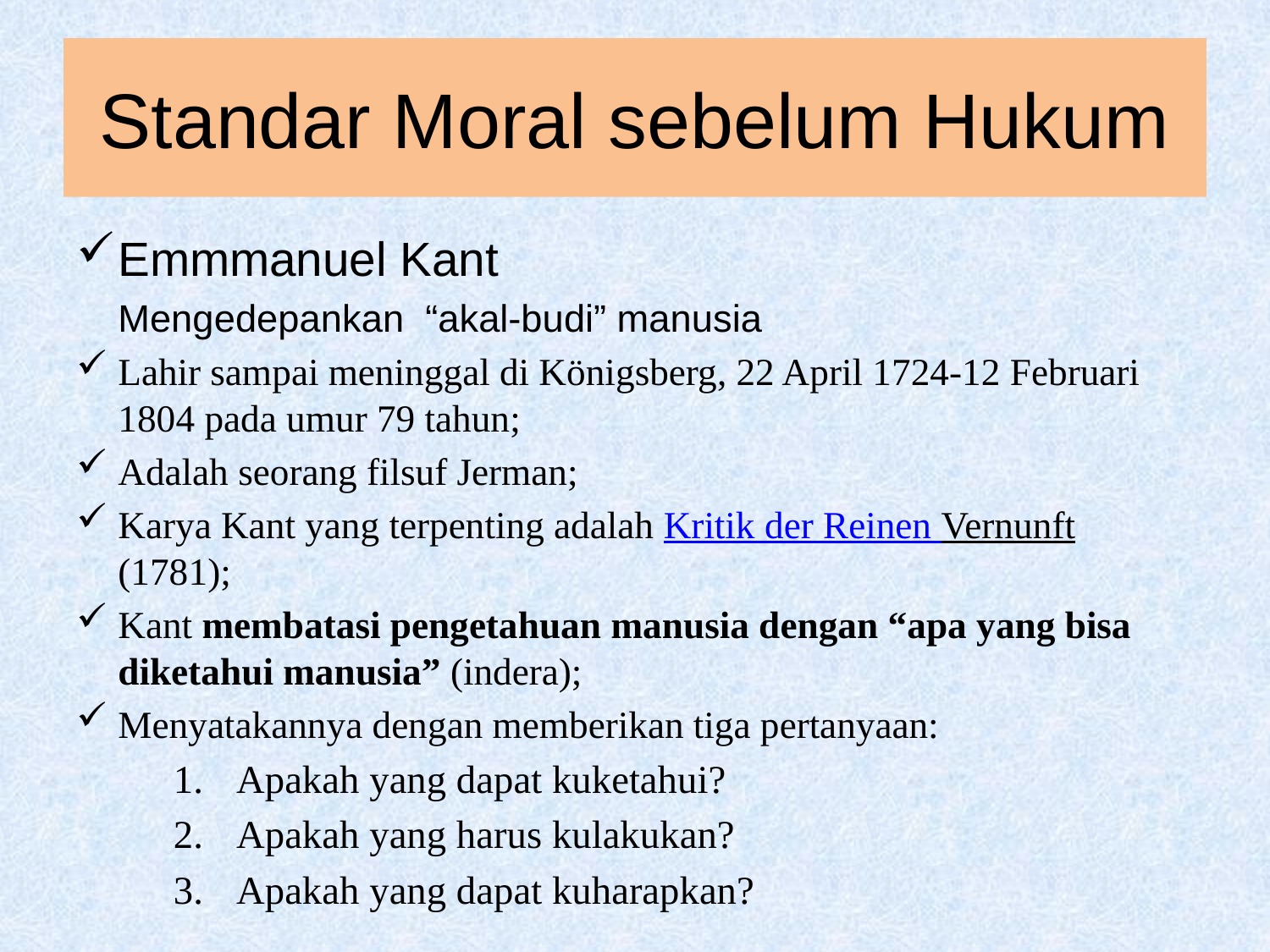

# Standar Moral sebelum Hukum
Emmmanuel Kant
	Mengedepankan  “akal-budi” manusia
Lahir sampai meninggal di Königsberg, 22 April 1724-12 Februari 1804 pada umur 79 tahun;
Adalah seorang filsuf Jerman;
Karya Kant yang terpenting adalah Kritik der Reinen Vernunft (1781);
Kant membatasi pengetahuan manusia dengan “apa yang bisa diketahui manusia” (indera);
Menyatakannya dengan memberikan tiga pertanyaan:
Apakah yang dapat kuketahui?
Apakah yang harus kulakukan?
Apakah yang dapat kuharapkan?